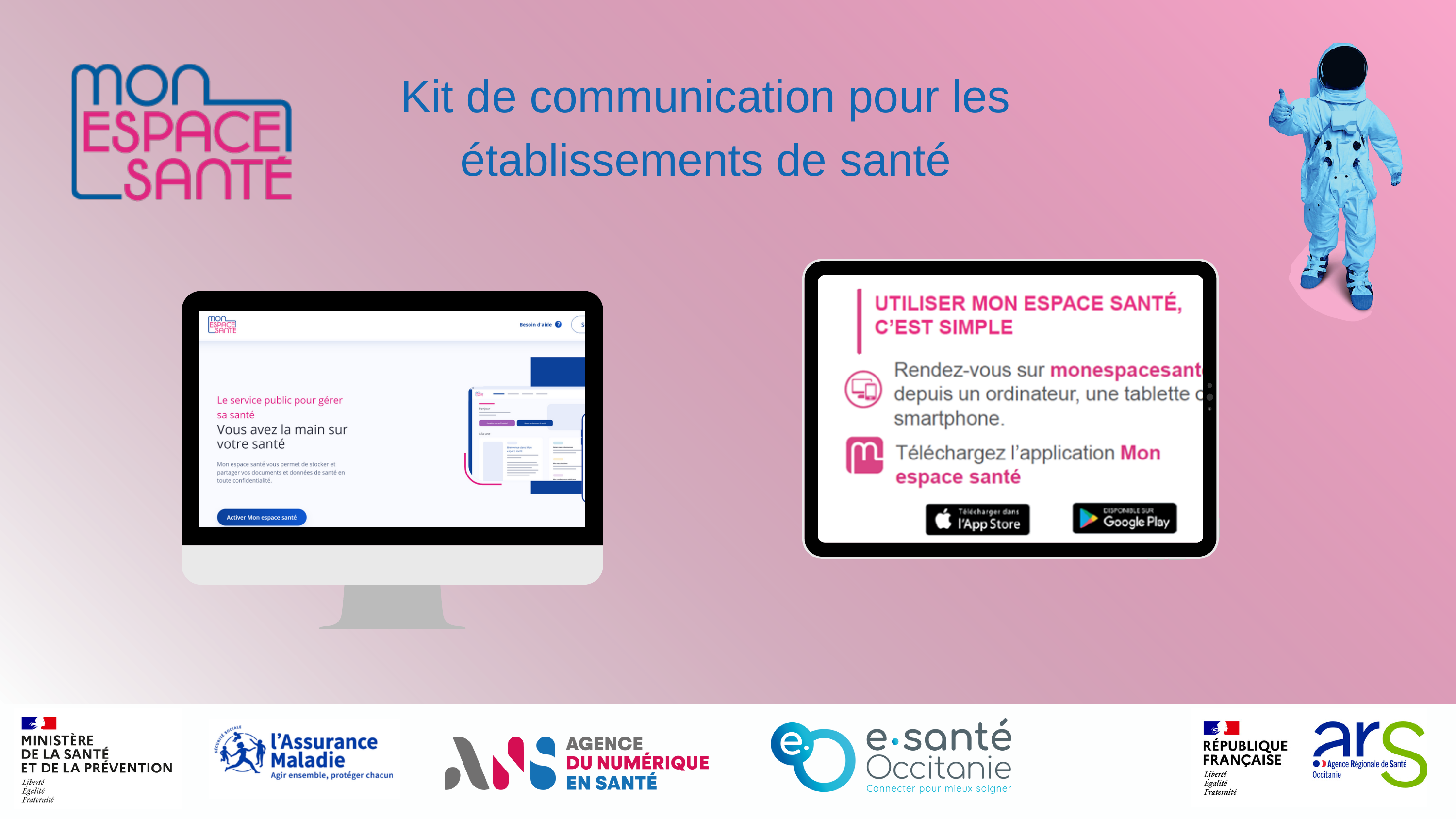

Kit de communication pour les établissements de santé